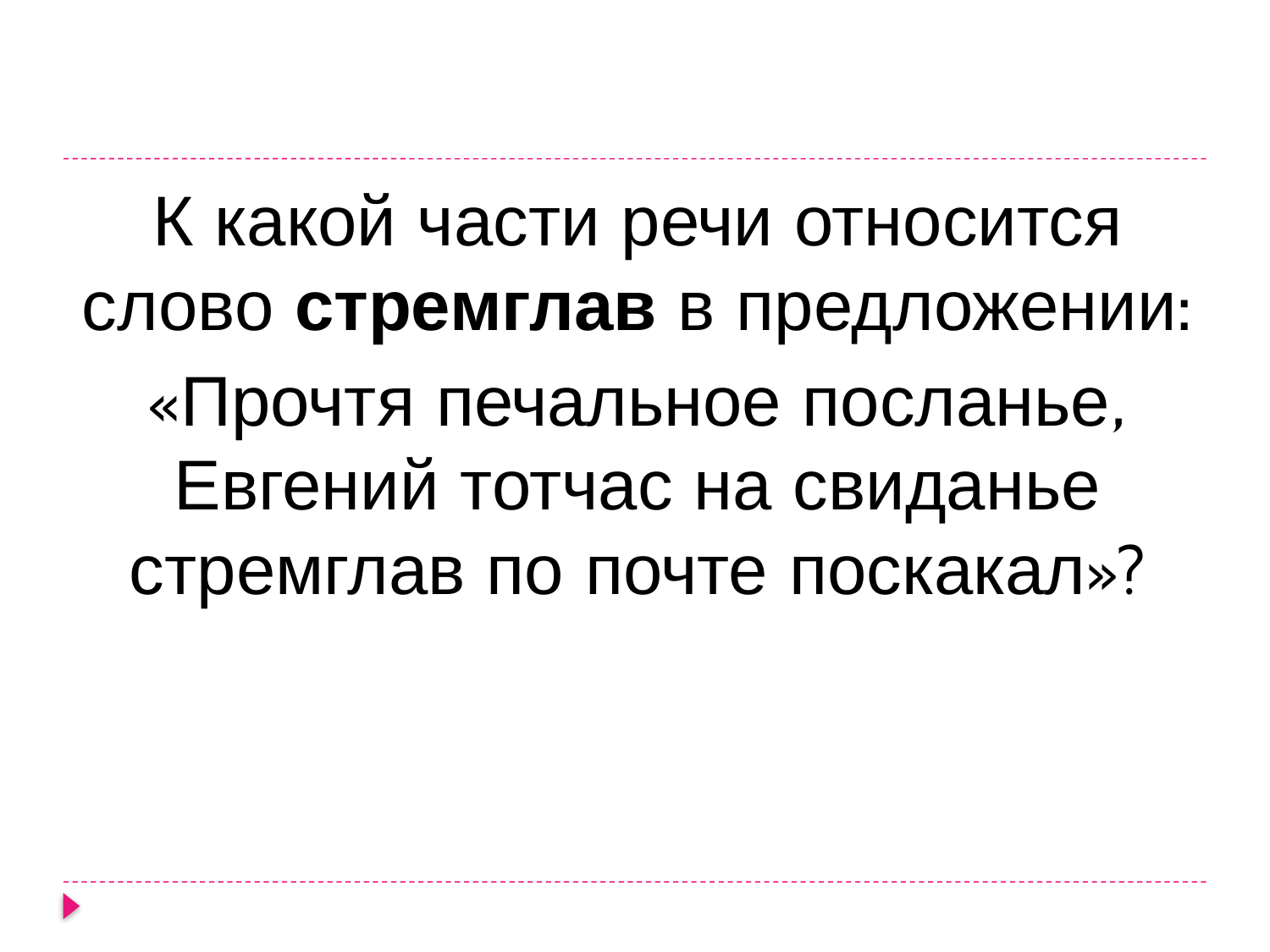

К какой части речи относится слово стремглав в предложении:
«Прочтя печальное посланье, Евгений тотчас на свиданье стремглав по почте поскакал»?